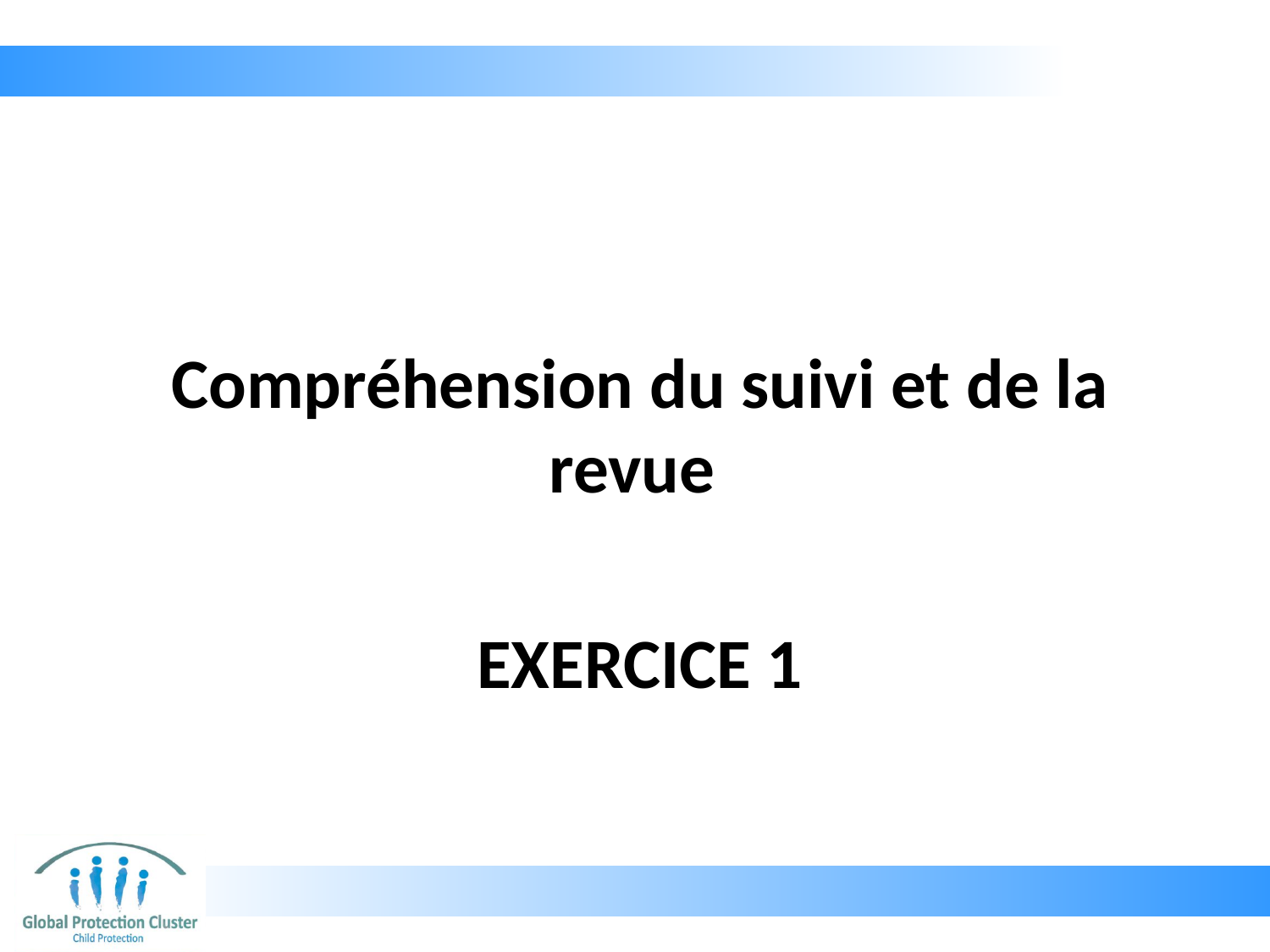

Compréhension du suivi et de la revue

# EXERCICE 1